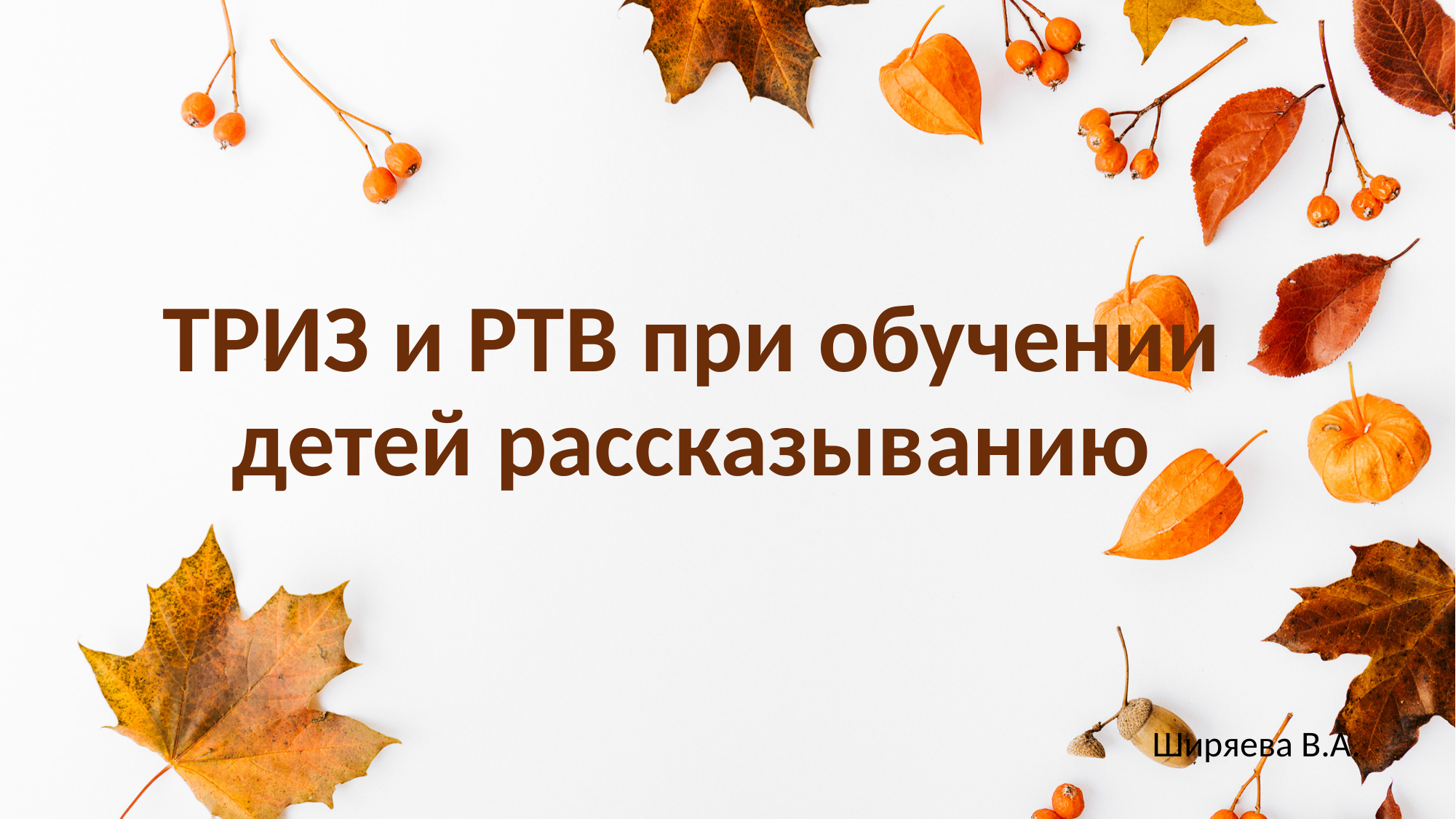

# ТРИЗ и РТВ при обучении детей рассказыванию
Ширяева В.А.